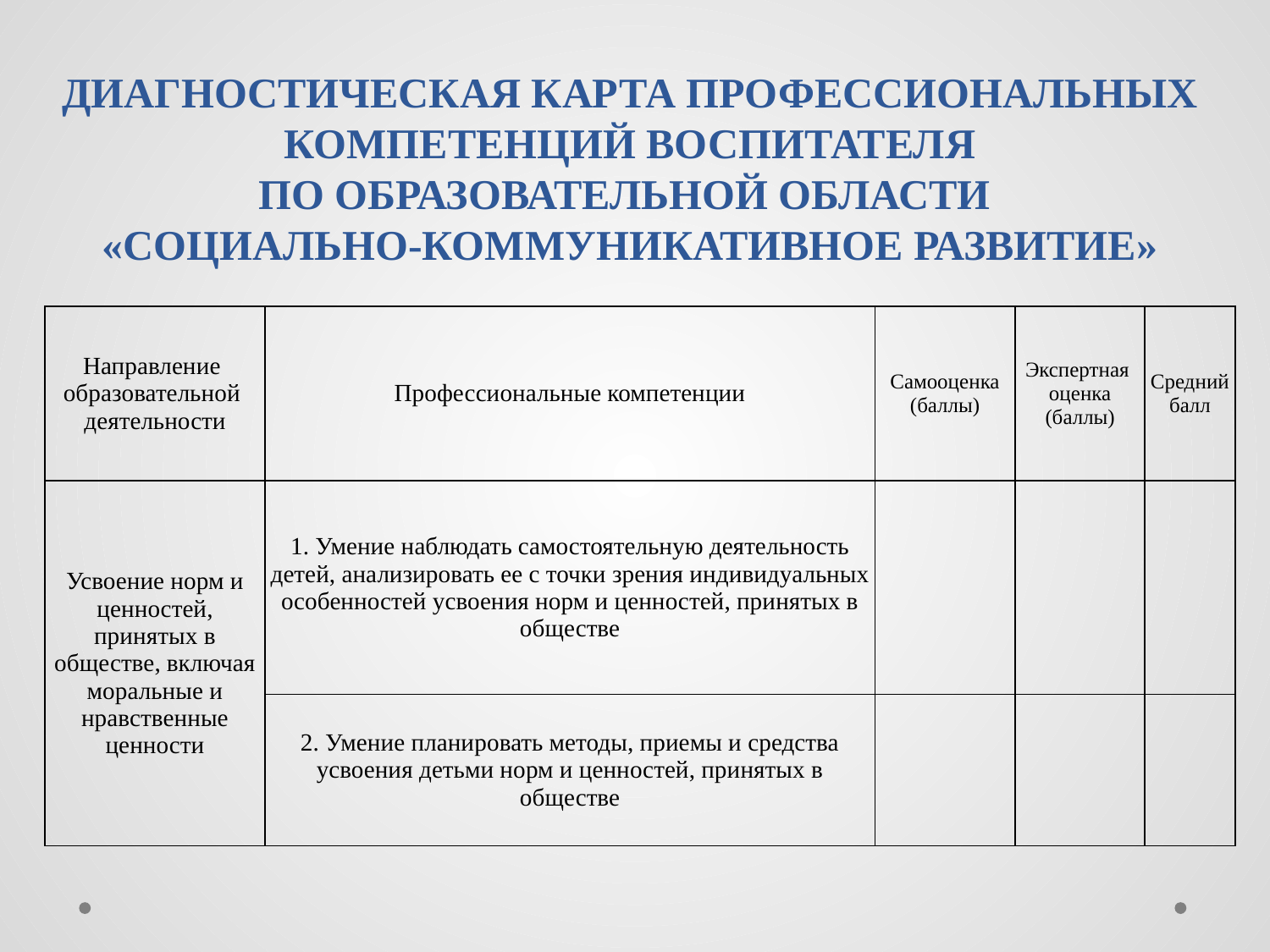

# ДИАГНОСТИЧЕСКАЯ КАРТА ПРОФЕССИОНАЛЬНЫХ КОМПЕТЕНЦИЙ ВОСПИТАТЕЛЯ ПО ОБРАЗОВАТЕЛЬНОЙ ОБЛАСТИ «СОЦИАЛЬНО-КОММУНИКАТИВНОЕ РАЗВИТИЕ»
| Направление образовательной деятельности | Профессиональные компетенции | Самооценка (баллы) | Экспертная оценка (баллы) | Средний балл |
| --- | --- | --- | --- | --- |
| Усвоение норм и ценностей, принятых в обществе, включая моральные и нравственные ценности | 1. Умение наблюдать самостоятельную деятельность детей, анализировать ее с точки зрения индивидуальных особенностей усвоения норм и ценностей, принятых в обществе |  |  |  |
|  | 2. Умение планировать методы, приемы и средства усвоения детьми норм и ценностей, принятых в обществе |  |  |  |